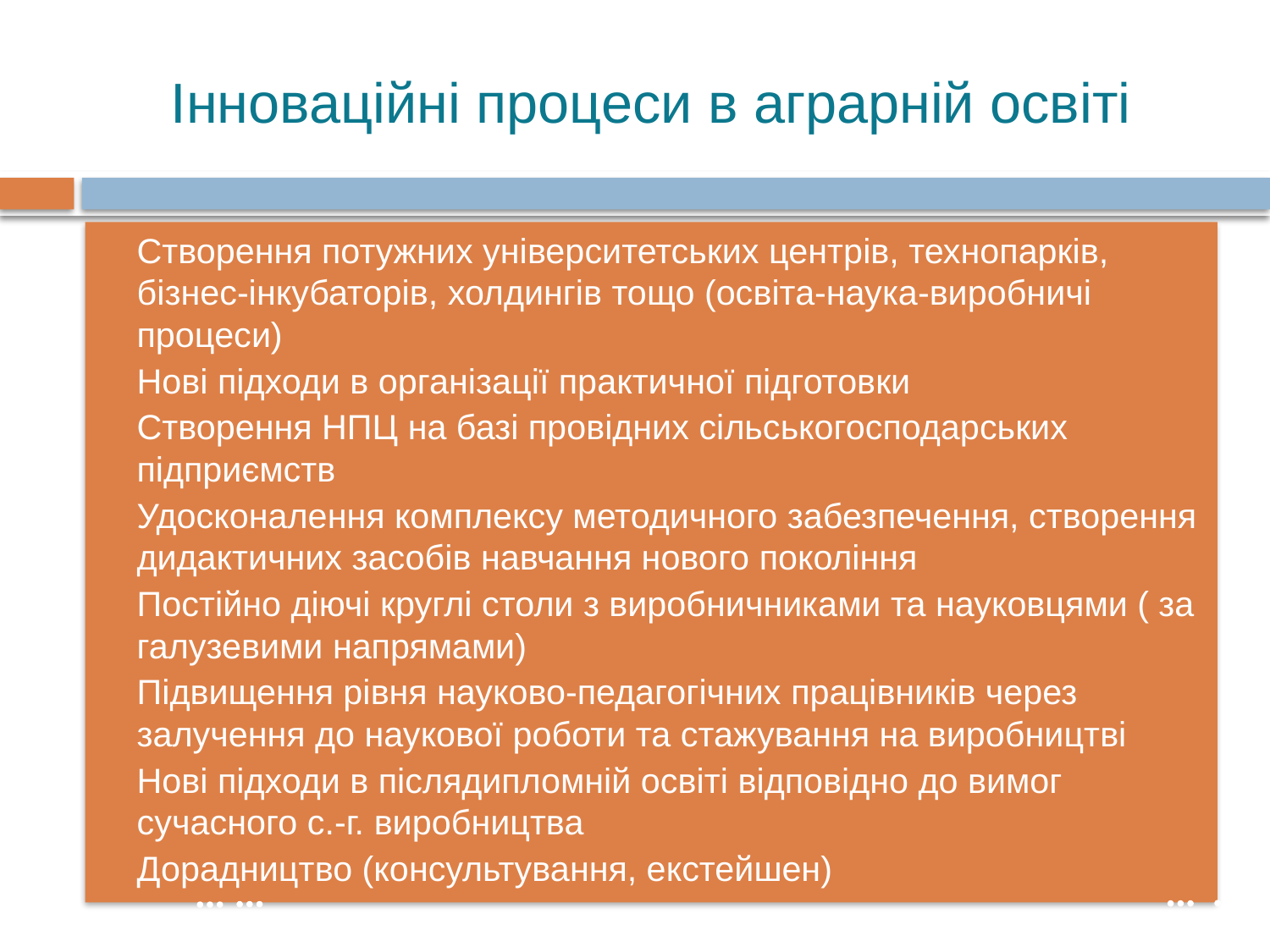

# Інноваційні процеси в аграрній освіті
Створення потужних університетських центрів, технопарків, бізнес-інкубаторів, холдингів тощо (освіта-наука-виробничі процеси)
Нові підходи в організації практичної підготовки
Створення НПЦ на базі провідних сільськогосподарських підприємств
Удосконалення комплексу методичного забезпечення, створення дидактичних засобів навчання нового покоління
Постійно діючі круглі столи з виробничниками та науковцями ( за галузевими напрямами)
Підвищення рівня науково-педагогічних працівників через залучення до наукової роботи та стажування на виробництві
Нові підходи в післядипломній освіті відповідно до вимог сучасного с.-г. виробництва
Дорадництво (консультування, екстейшен)